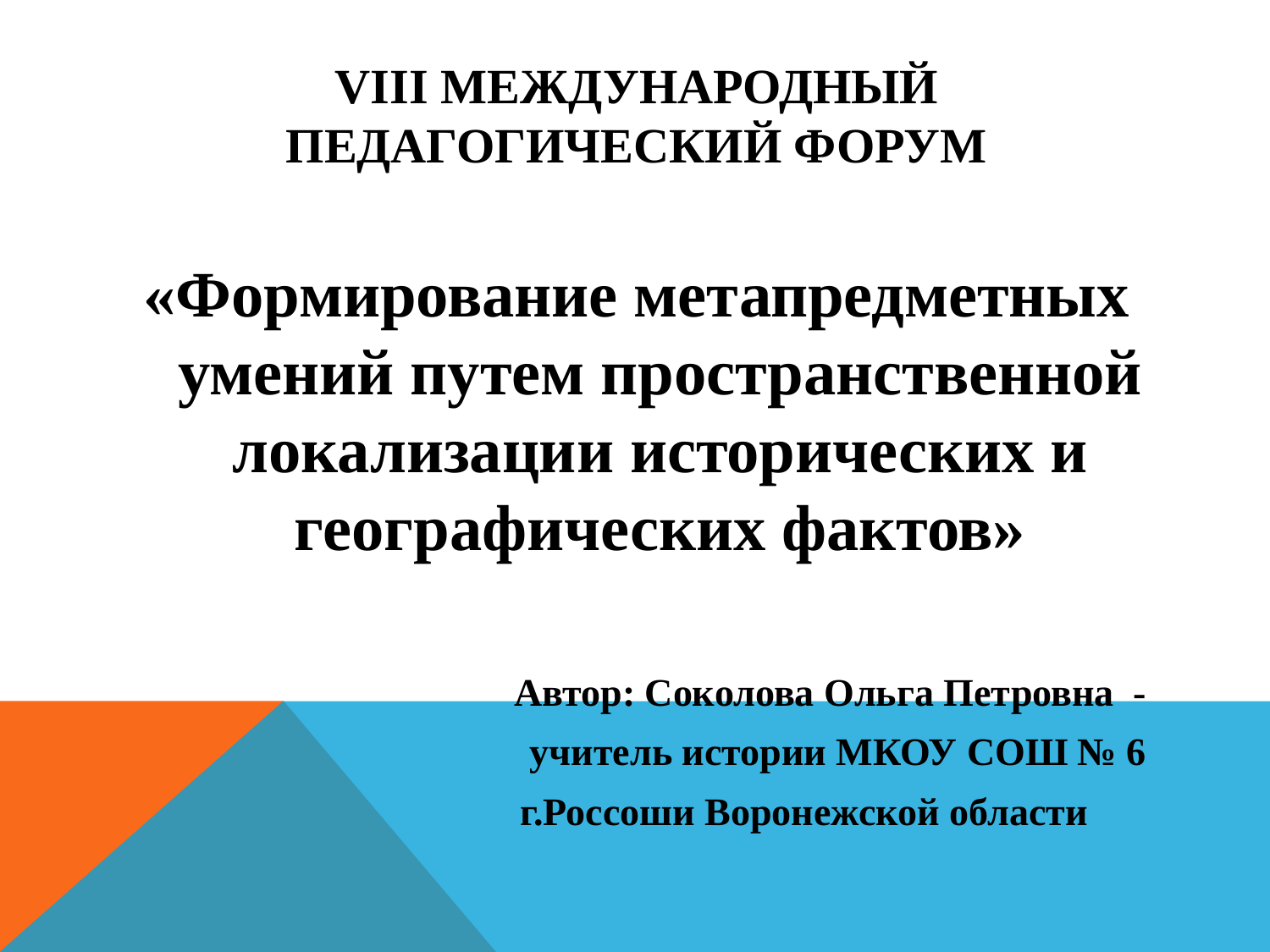

# VIII МЕЖДУНАРОДНЫЙ ПЕДАГОГИЧЕСКИЙ ФОРУМ
«Формирование метапредметных умений путем пространственной локализации исторических и географических фактов»

Автор: Соколова Ольга Петровна  -
учитель истории МКОУ СОШ № 6
г.Россоши Воронежской области